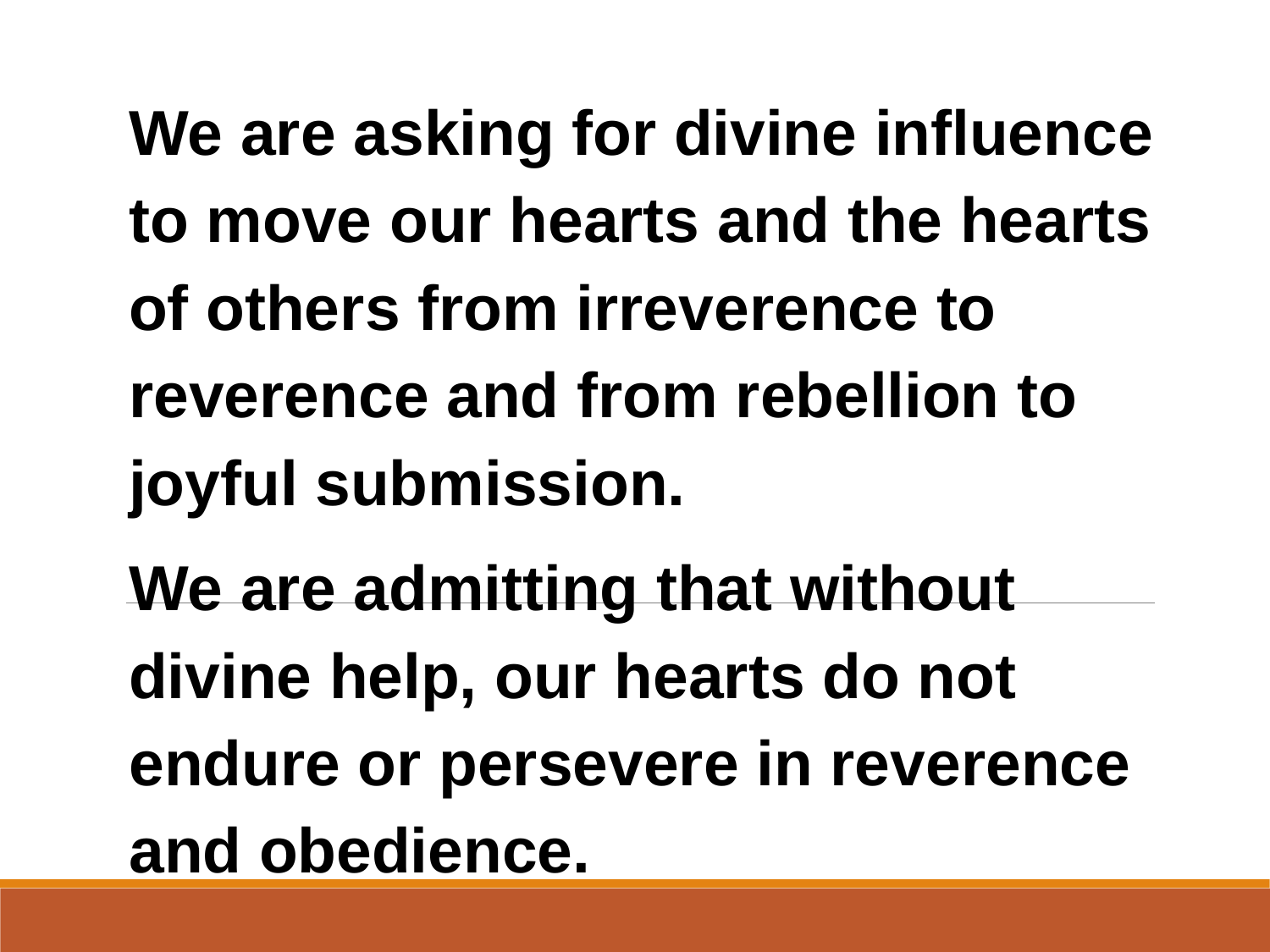

We are asking for divine influence to move our hearts and the hearts of others from irreverence to reverence and from rebellion to joyful submission.
We are admitting that without divine help, our hearts do not endure or persevere in reverence and obedience.